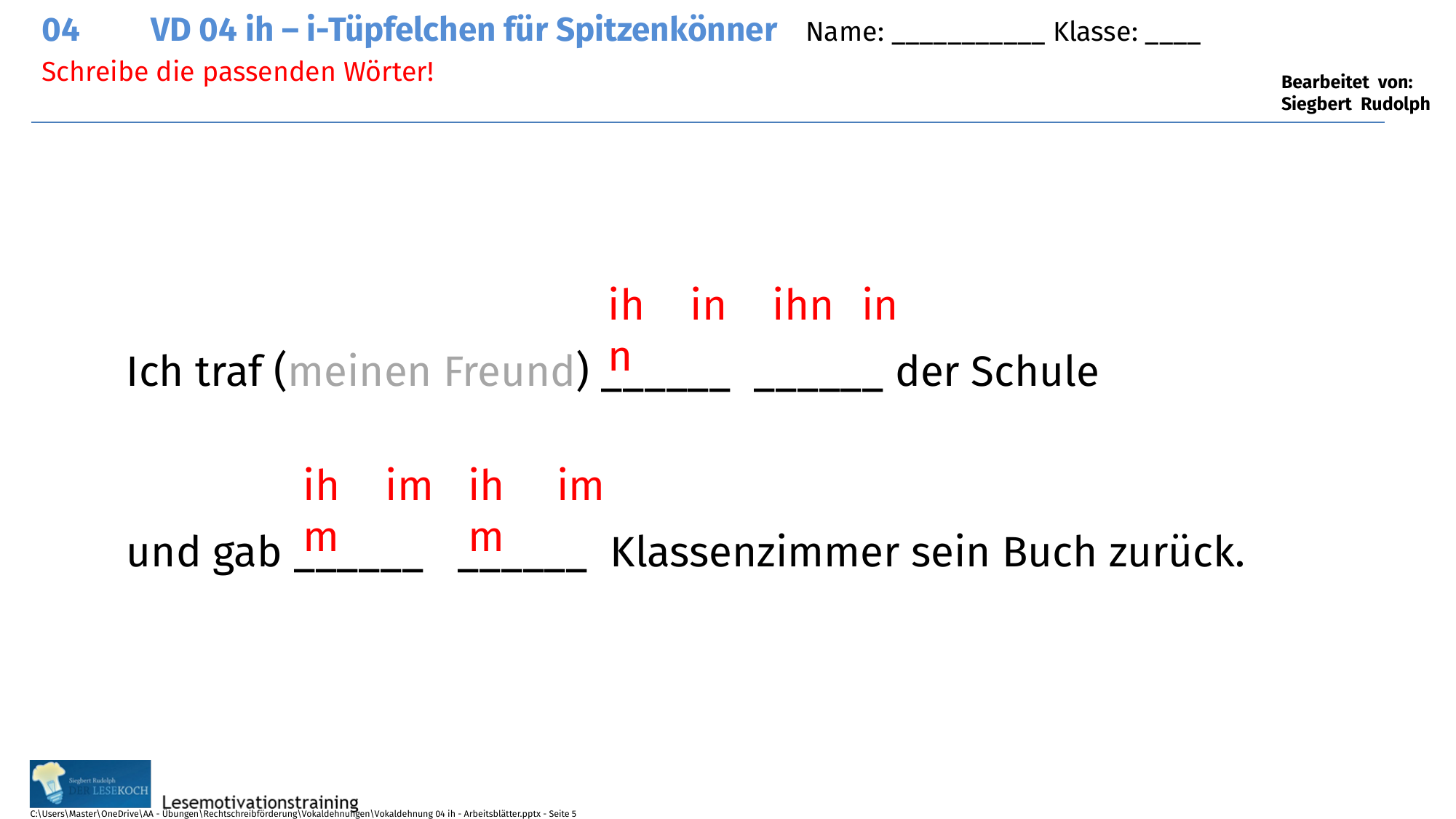

04	VD 04 ih – i-Tüpfelchen für Spitzenkönner	Name: ___________ Klasse: ____
5
Schreibe die passenden Wörter!
ihn
in
ihn
in
Ich traf (meinen Freund) ______  ______ der Schule

und gab ______   ______  Klassenzimmer sein Buch zurück.
ihm
im
ihm
im

C:\Users\Master\OneDrive\AA - Übungen\Rechtschreibförderung\Vokaldehnungen\Vokaldehnung 04 ih - Arbeitsblätter.pptx - Seite 5